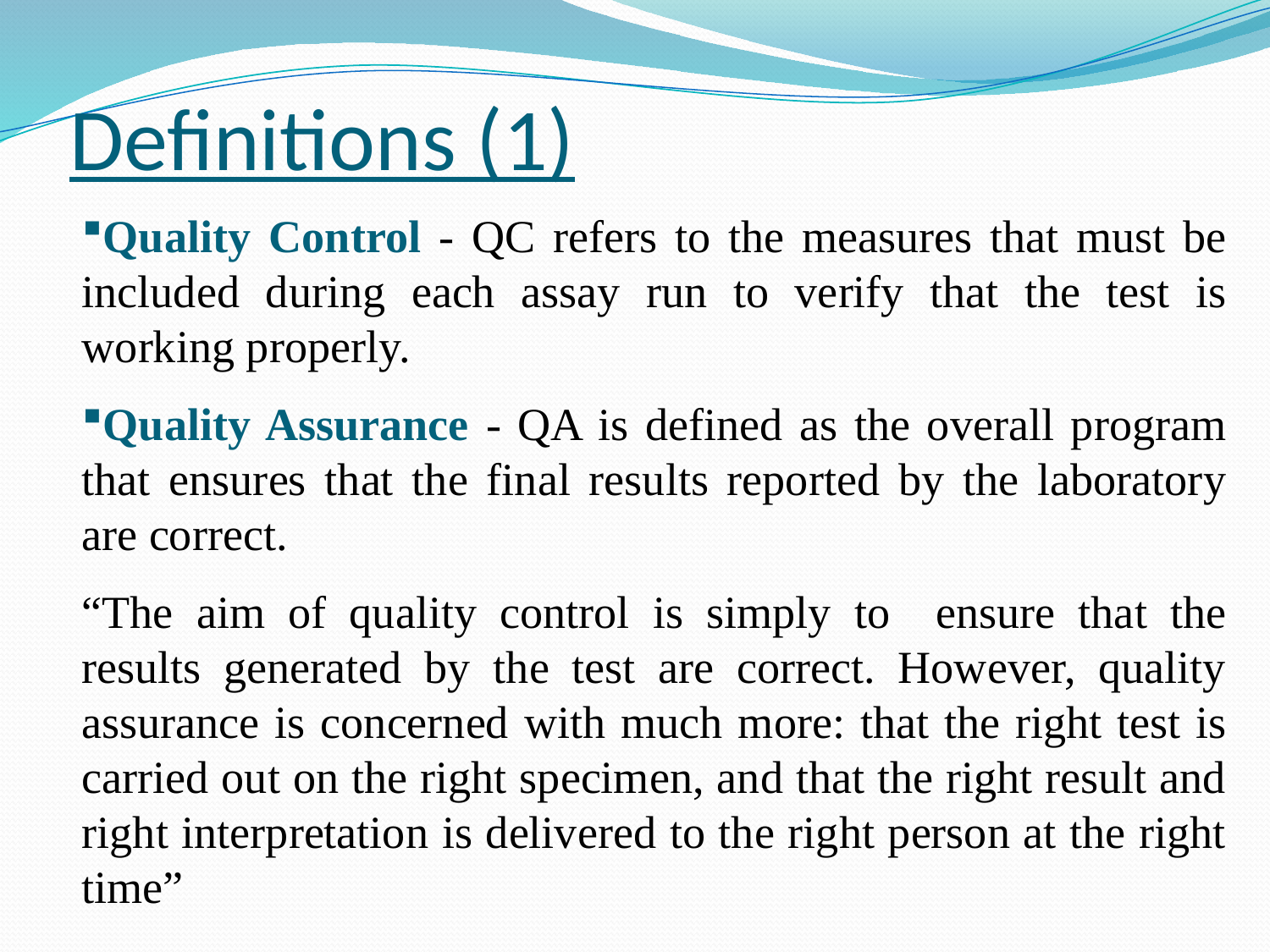

# Definitions (1)
Quality Control - QC refers to the measures that must be included during each assay run to verify that the test is working properly.
Quality Assurance - QA is defined as the overall program that ensures that the final results reported by the laboratory are correct.
“The aim of quality control is simply to  ensure that the results generated by the test are correct. However, quality assurance is concerned with much more: that the right test is carried out on the right specimen, and that the right result and right interpretation is delivered to the right person at the right time”